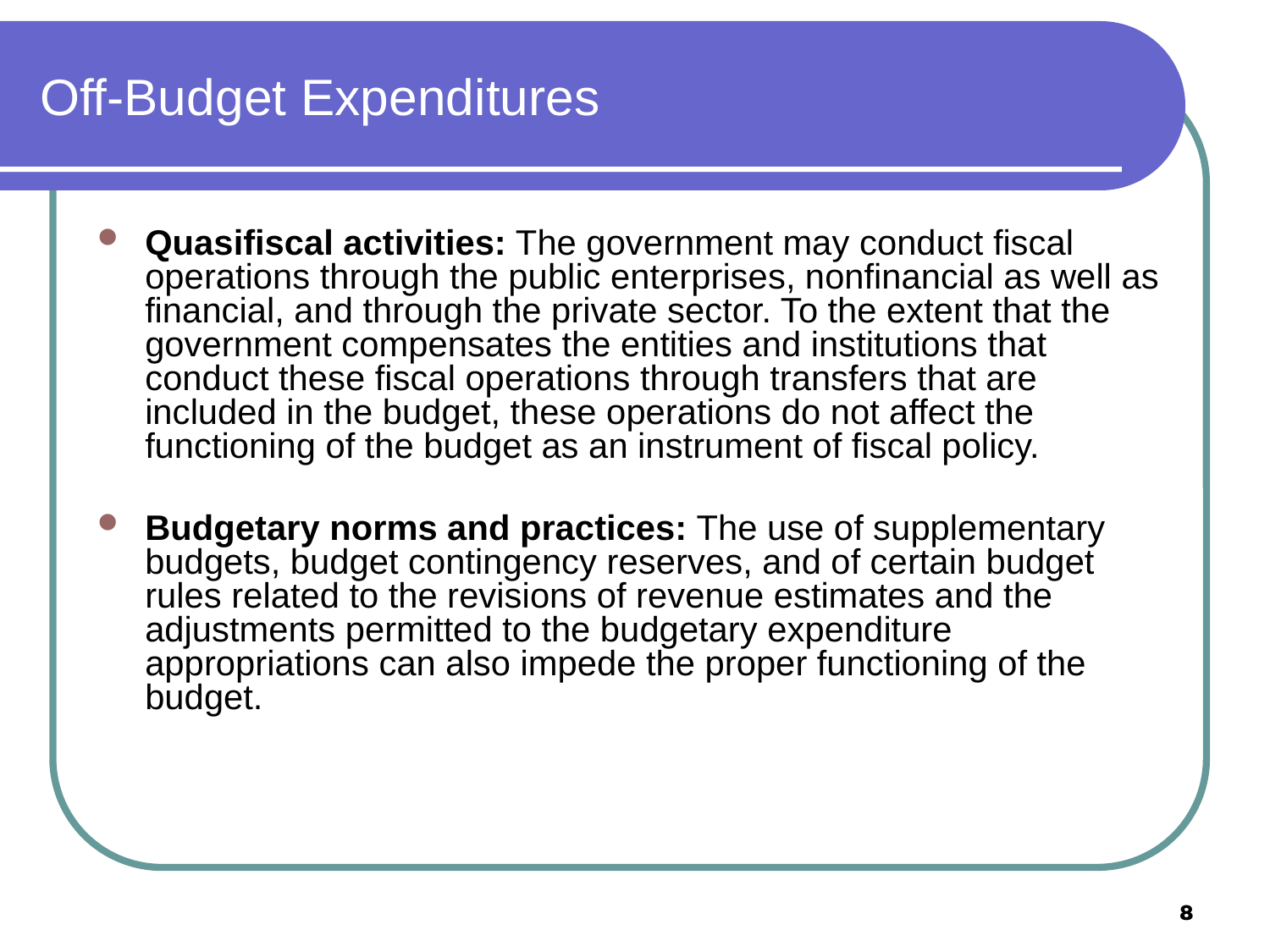

# Off-Budget Expenditures
Quasifiscal activities: The government may conduct fiscal operations through the public enterprises, nonfinancial as well as financial, and through the private sector. To the extent that the government compensates the entities and institutions that conduct these fiscal operations through transfers that are included in the budget, these operations do not affect the functioning of the budget as an instrument of fiscal policy.

Budgetary norms and practices: The use of supplementary budgets, budget contingency reserves, and of certain budget rules related to the revisions of revenue estimates and the adjustments permitted to the budgetary expenditure appropriations can also impede the proper functioning of the budget.
8